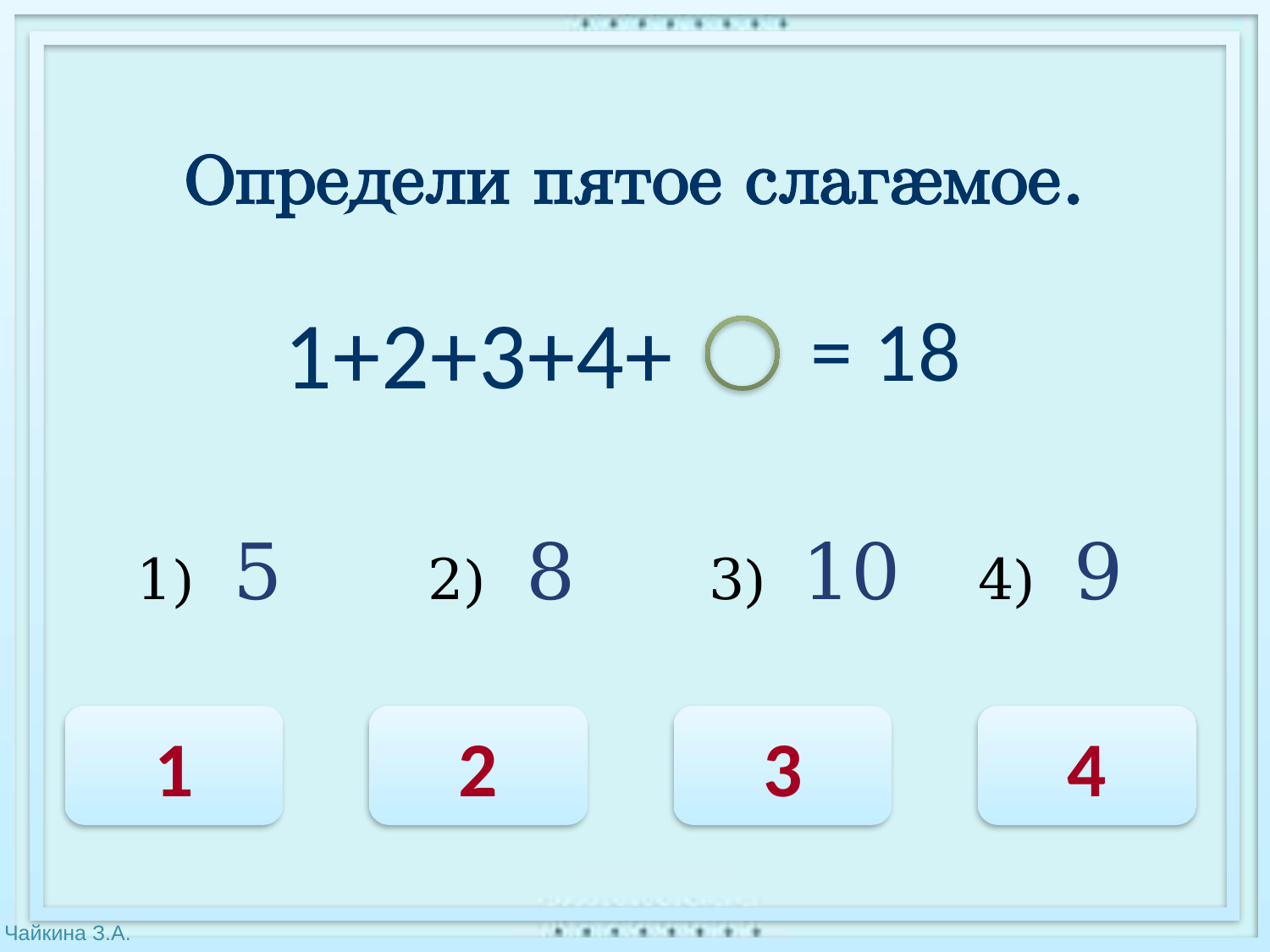

Определи пятое слагаемое.
  1+2+3+4+
= 18

1)  5
2)  8
3)  10
4)  9
1
2
3
4